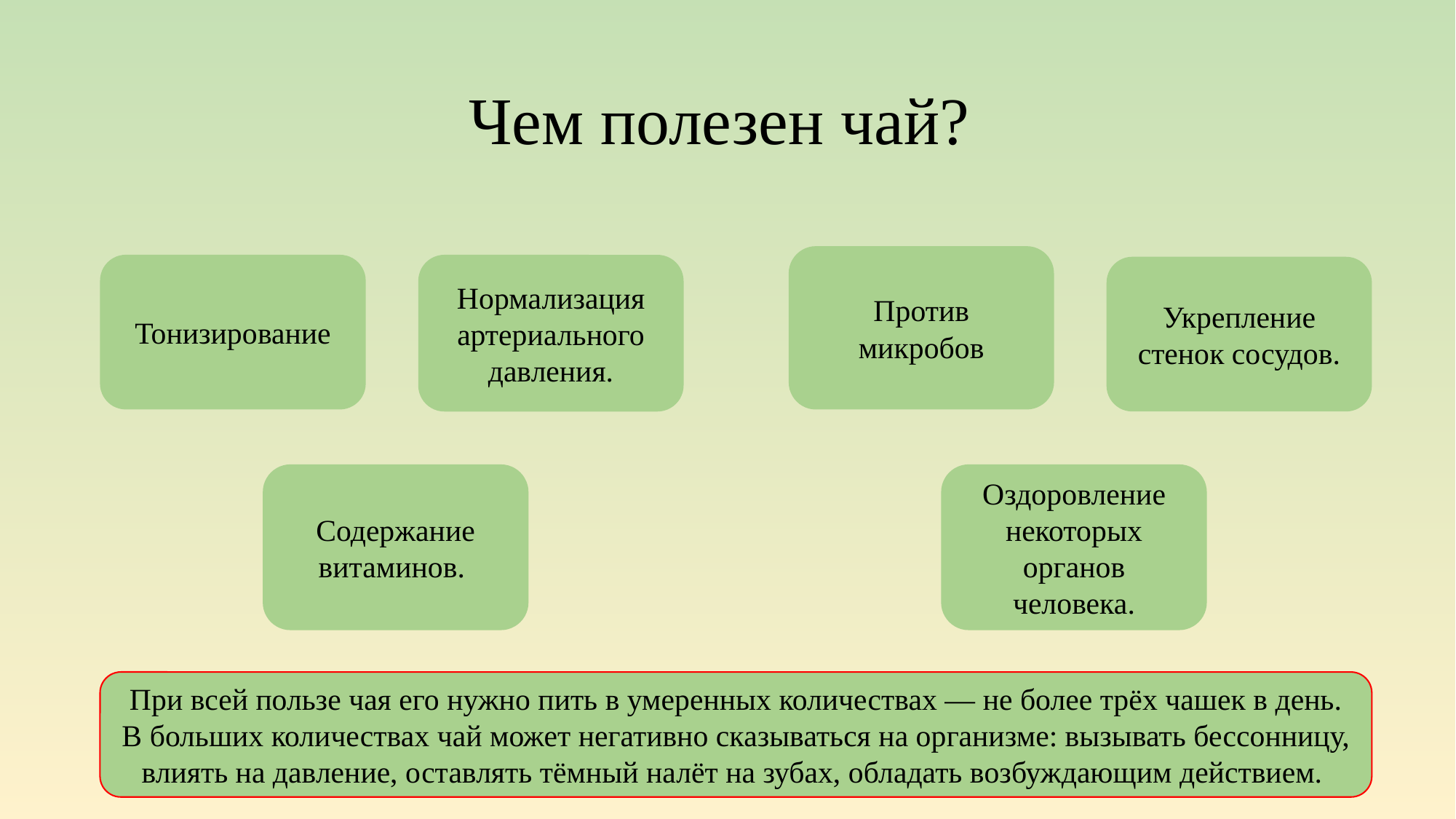

# Чем полезен чай?
Против микробов
Тонизирование
Нормализация артериального давления.
Укрепление стенок сосудов.
Содержание витаминов.
Оздоровление некоторых органов человека.
При всей пользе чая его нужно пить в умеренных количествах — не более трёх чашек в день. В больших количествах чай может негативно сказываться на организме: вызывать бессонницу, влиять на давление, оставлять тёмный налёт на зубах, обладать возбуждающим действием.